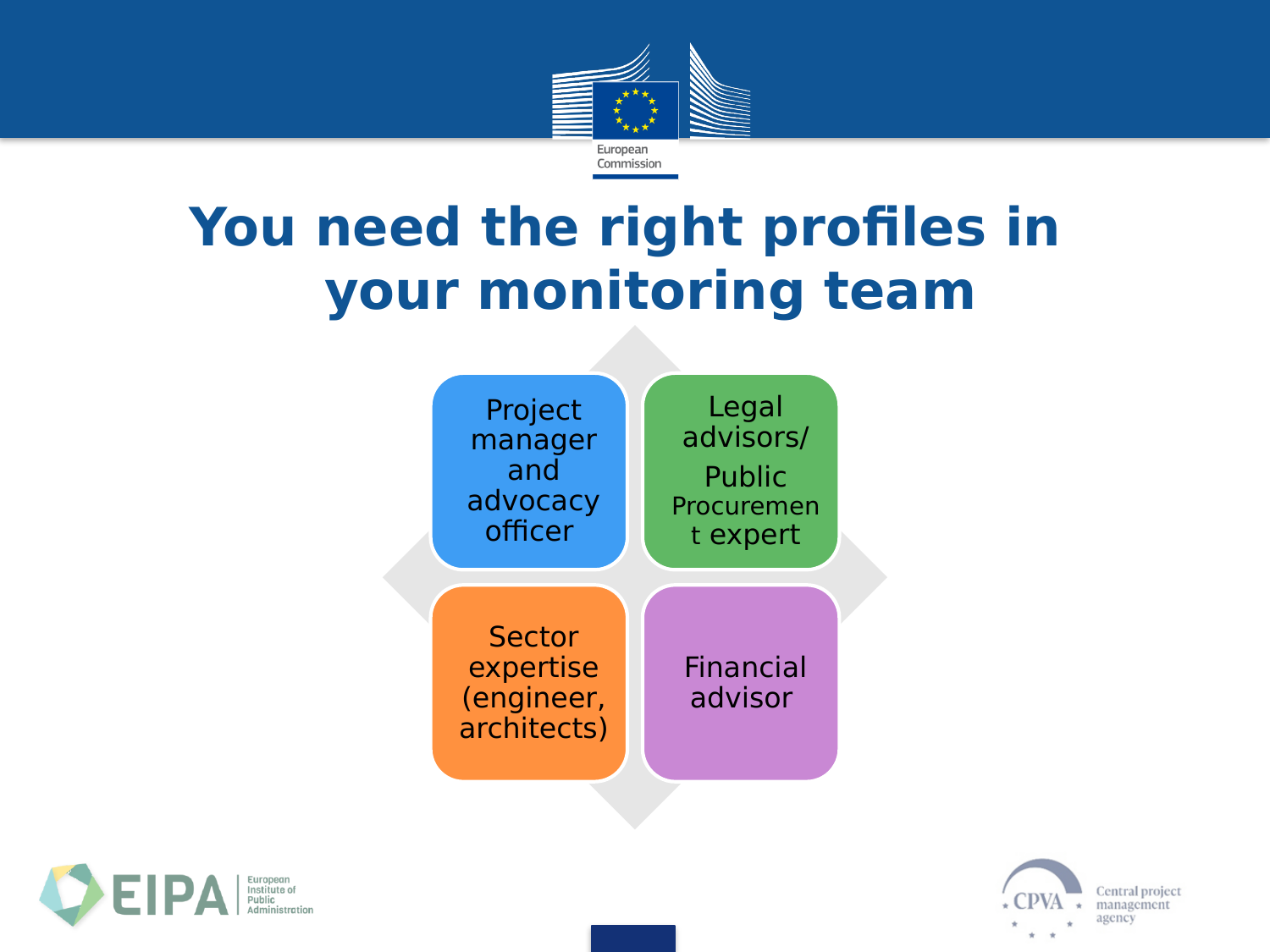

# You need the right profiles in your monitoring team
Project manager and advocacy officer
Legal advisors/
Public Procurement expert
Sector expertise (engineer, architects)
Financial advisor